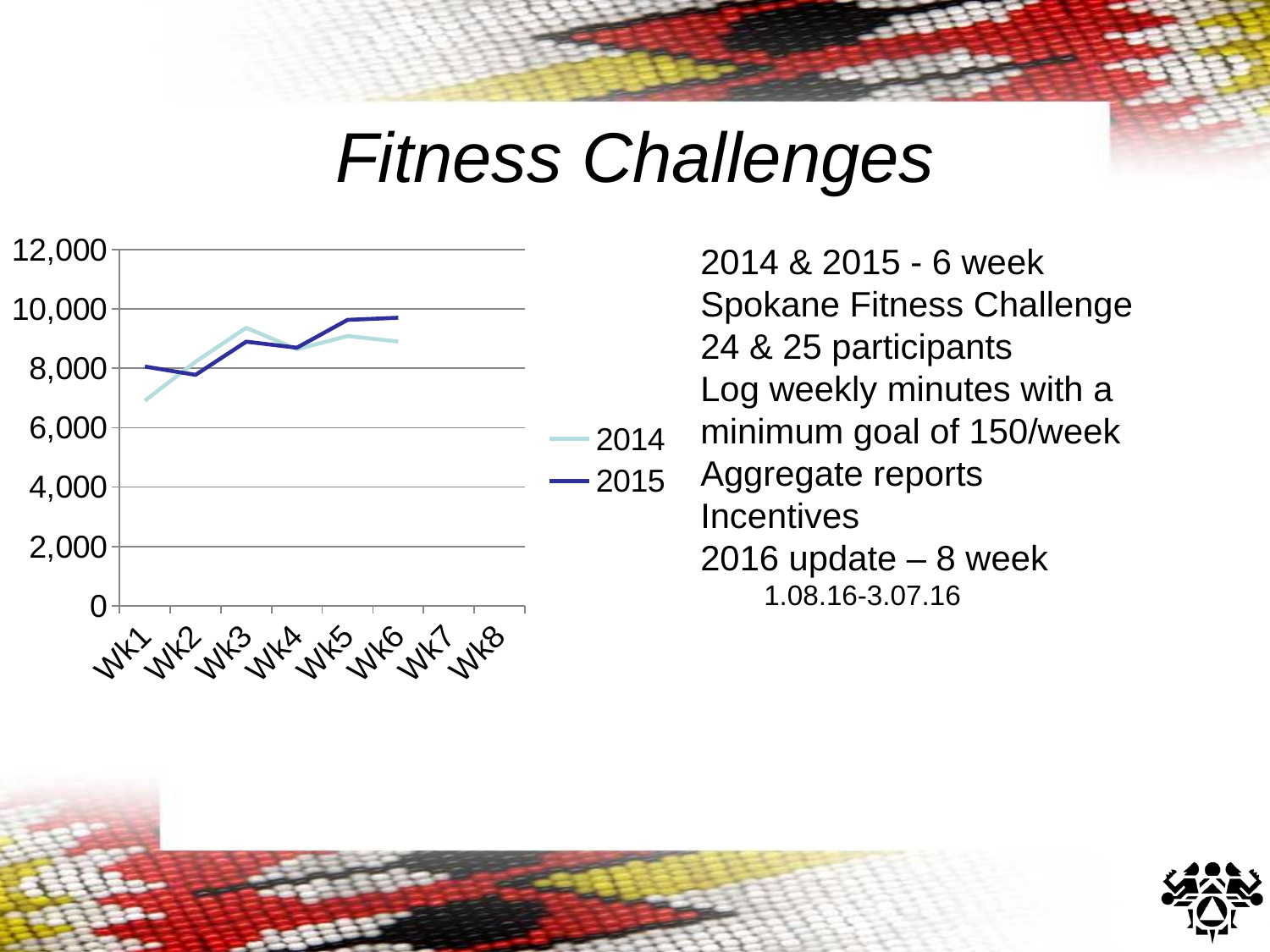

Fitness Challenges

### Chart

| Category | 2014 | 2015 |
|---|---|---|
| Wk1 | 6910.0 | 8058.0 |
| Wk2 | 8222.0 | 7779.0 |
| Wk3 | 9363.0 | 8895.0 |
| Wk4 | 8640.0 | 8692.0 |
| Wk5 | 9085.0 | 9629.0 |
| Wk6 | 8901.0 | 9701.0 |
| Wk7 | None | None |
| Wk8 | None | None |
2014 & 2015 - 6 week Spokane Fitness Challenge
24 & 25 participants
Log weekly minutes with a minimum goal of 150/week
Aggregate reports
Incentives
2016 update – 8 week
1.08.16-3.07.16